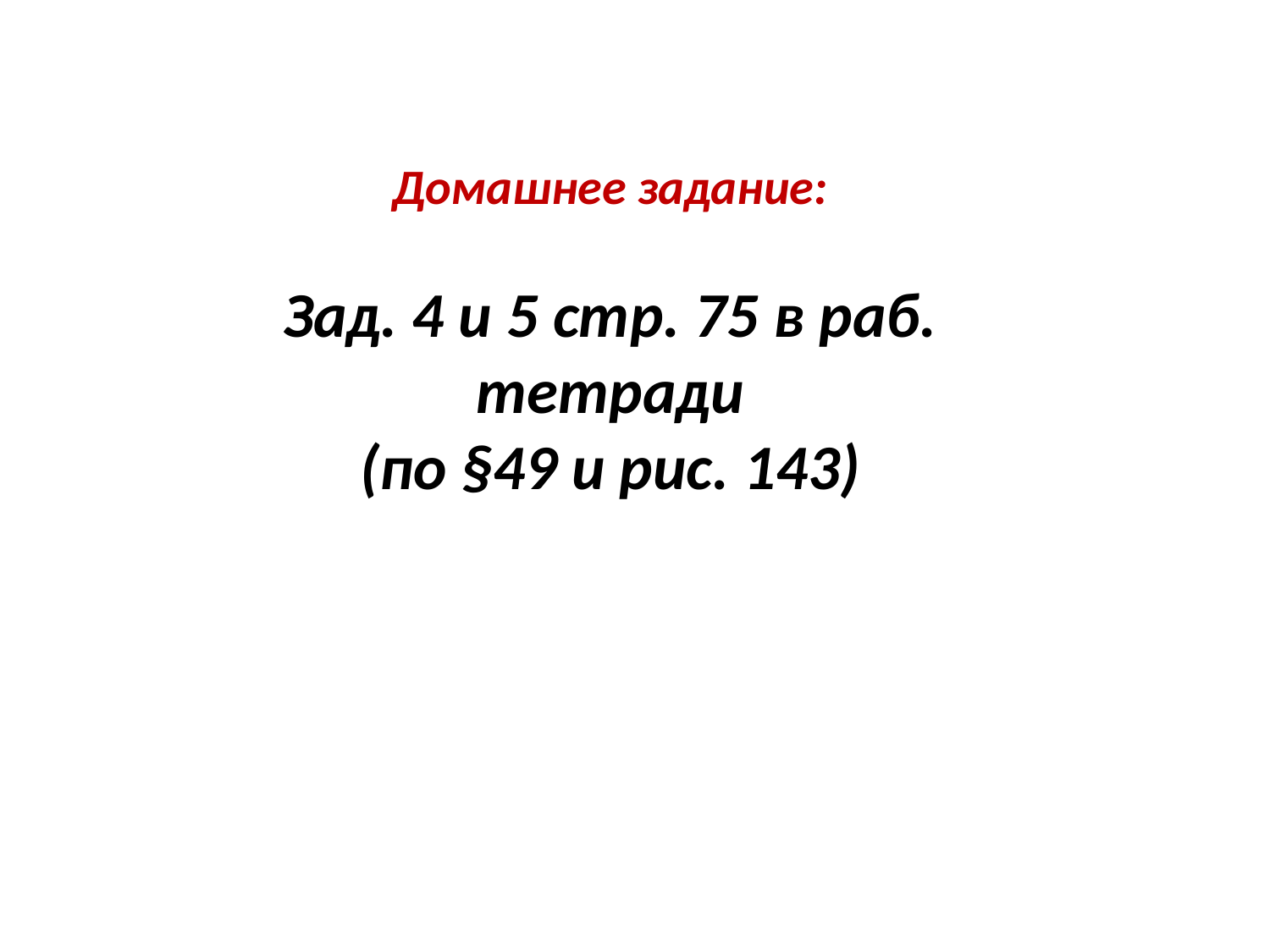

Домашнее задание:

Зад. 4 и 5 стр. 75 в раб. тетради
(по §49 и рис. 143)